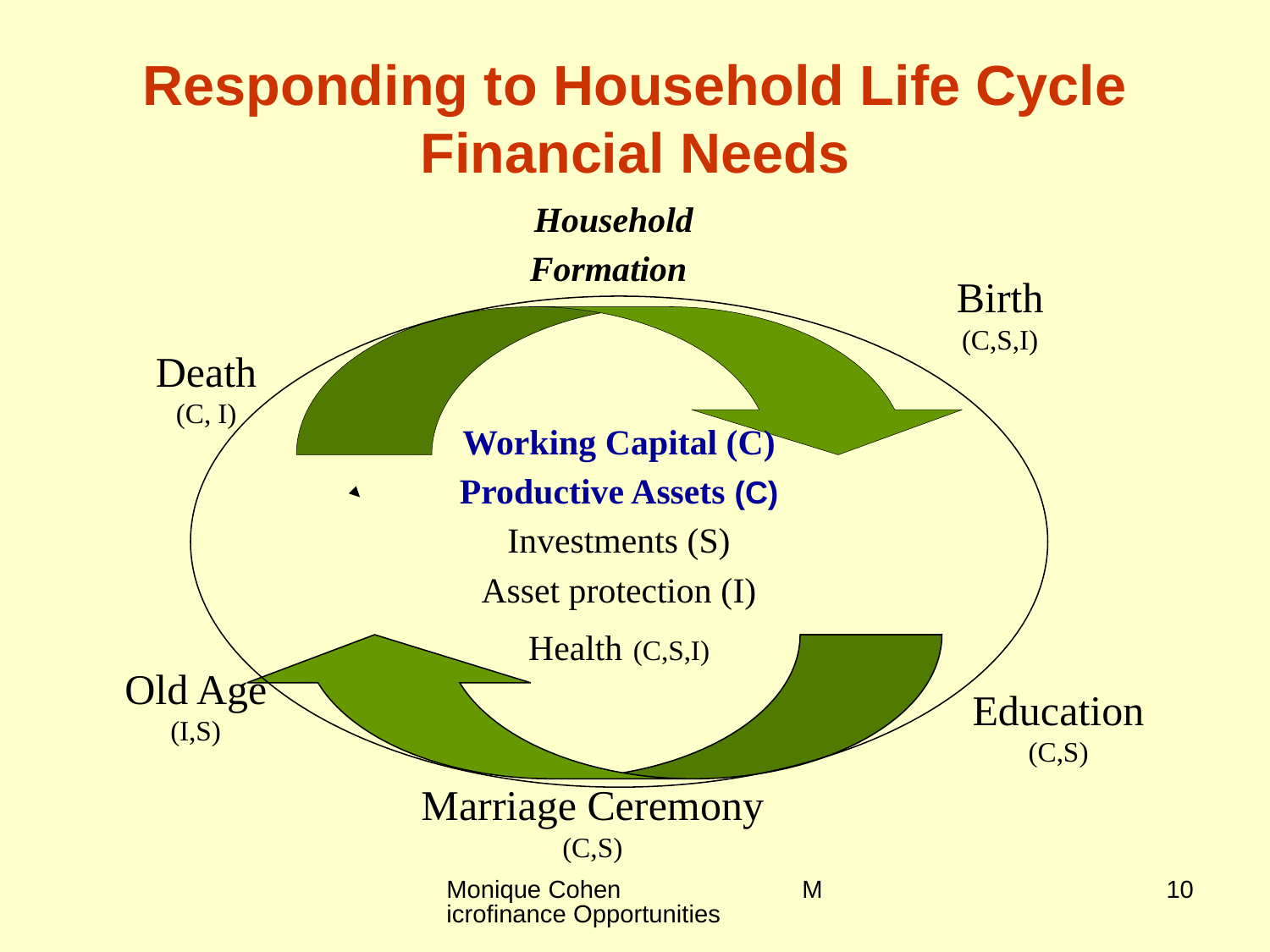

# Responding to Household Life Cycle Financial Needs
Household Formation
Birth (C,S,I)

Death (C, I)
Working Capital (C)
Productive Assets (C)
Investments (S)
Asset protection (I)
Health (C,S,I)

Old Age (I,S)
Education (C,S)
Marriage Ceremony (C,S)

Monique Cohen                          Microfinance Opportunities
10